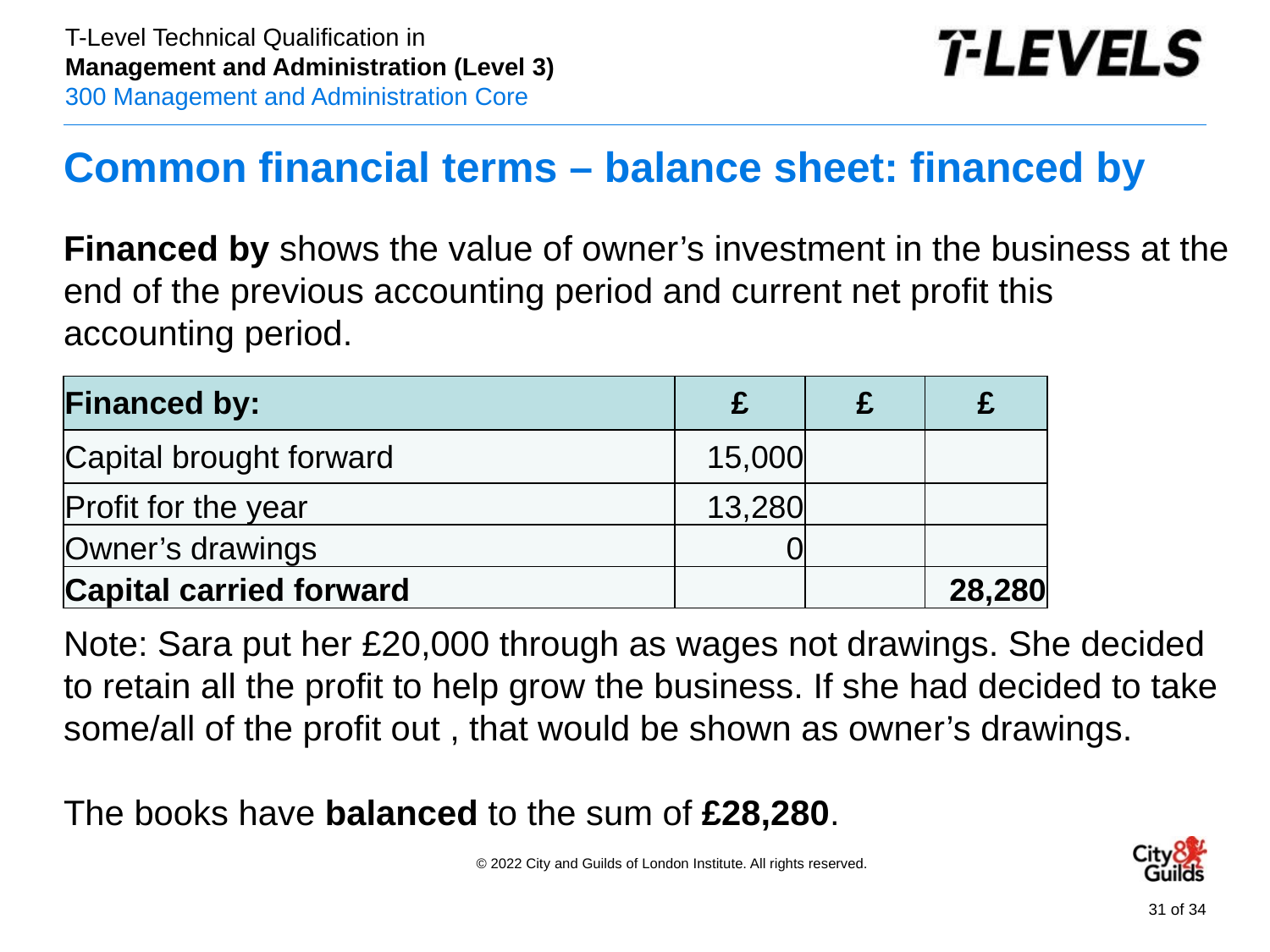

# Common financial terms – balance sheet: financed by
Financed by shows the value of owner’s investment in the business at the end of the previous accounting period and current net profit this accounting period.

Note: Sara put her £20,000 through as wages not drawings. She decided to retain all the profit to help grow the business. If she had decided to take some/all of the profit out , that would be shown as owner’s drawings.

The books have balanced to the sum of £28,280.

| Financed by: | £ | £ | £ |
| --- | --- | --- | --- |
| Capital brought forward | 15,000 |  |  |
| Profit for the year | 13,280 |  |  |
| Owner’s drawings | 0 |  |  |
| Capital carried forward |  |  | 28,280 |